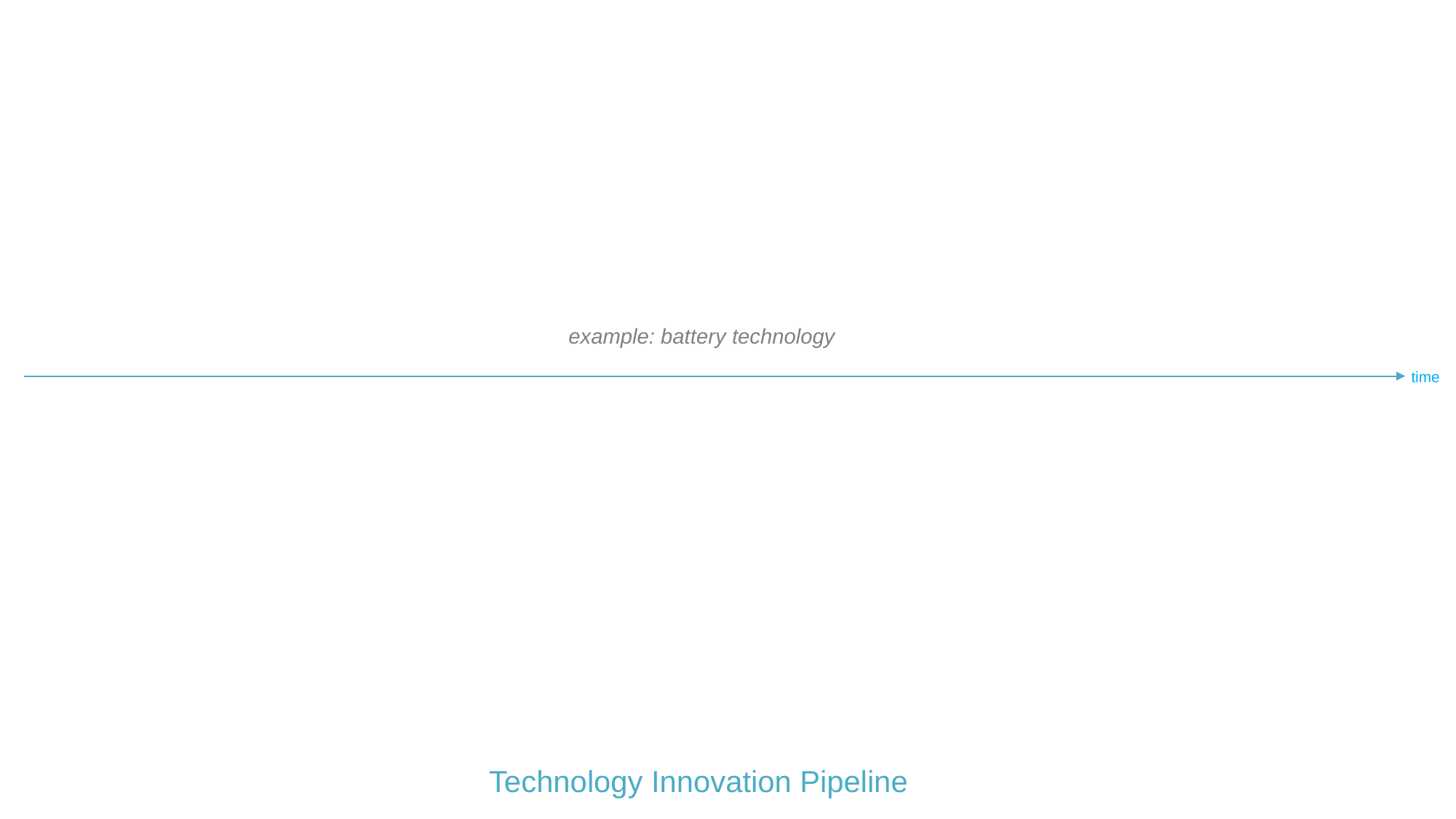

example: battery technology
time
Technology Innovation Pipeline